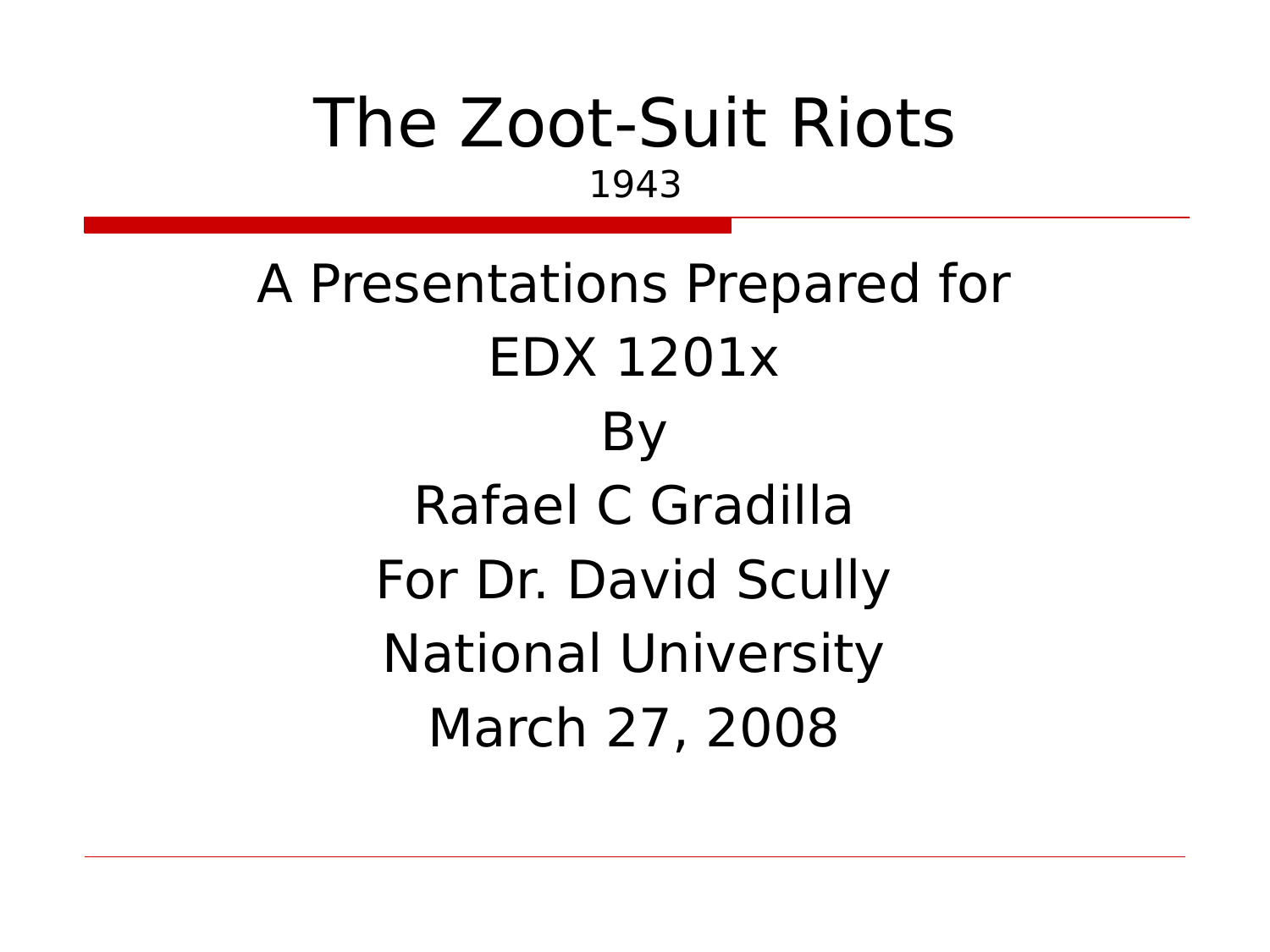

# The Zoot-Suit Riots 1943
A Presentations Prepared for
EDX 1201x
By
Rafael C Gradilla
For Dr. David Scully
National University
March 27, 2008